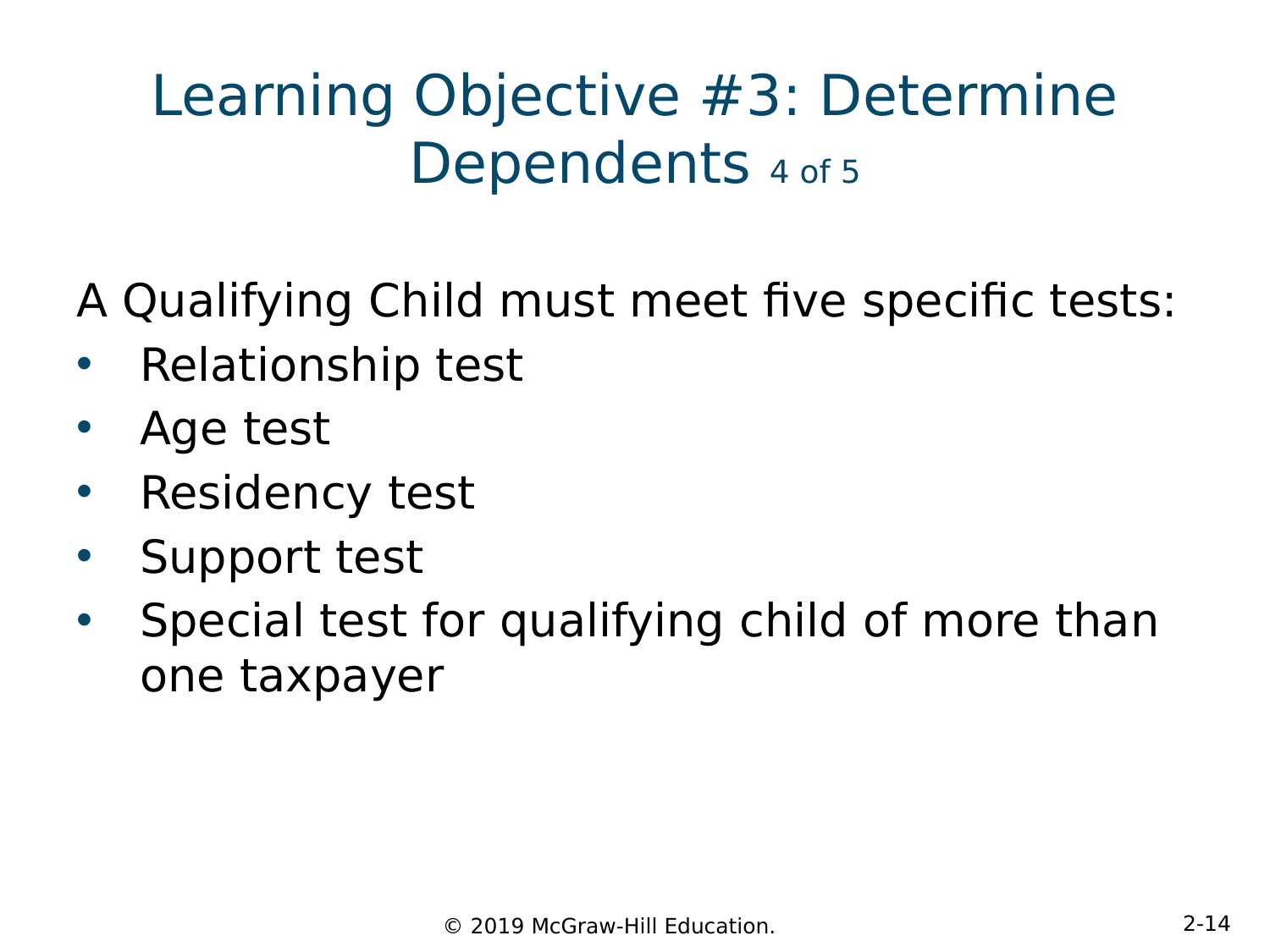

# Learning Objective #3: Determine Dependents 4 of 5
A Qualifying Child must meet five specific tests:
Relationship test
Age test
Residency test
Support test
Special test for qualifying child of more than one taxpayer